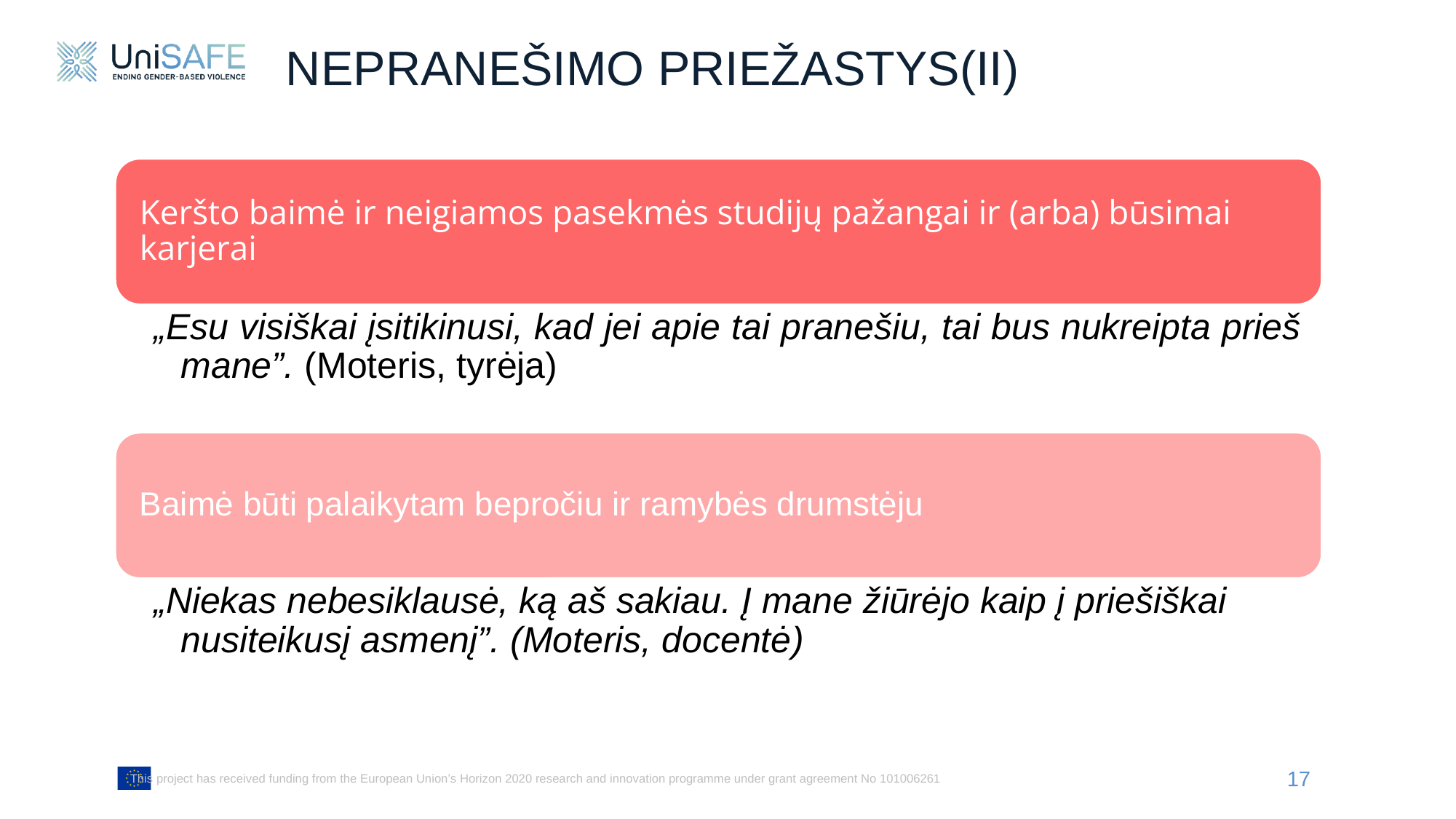

# NEPRANEŠIMO PRIEŽASTYS(II)
Keršto baimė ir neigiamos pasekmės studijų pažangai ir (arba) būsimai karjerai
„Esu visiškai įsitikinusi, kad jei apie tai pranešiu, tai bus nukreipta prieš mane”. (Moteris, tyrėja)
Baimė būti palaikytam bepročiu ir ramybės drumstėju
„Niekas nebesiklausė, ką aš sakiau. Į mane žiūrėjo kaip į priešiškai nusiteikusį asmenį”. (Moteris, docentė)

17